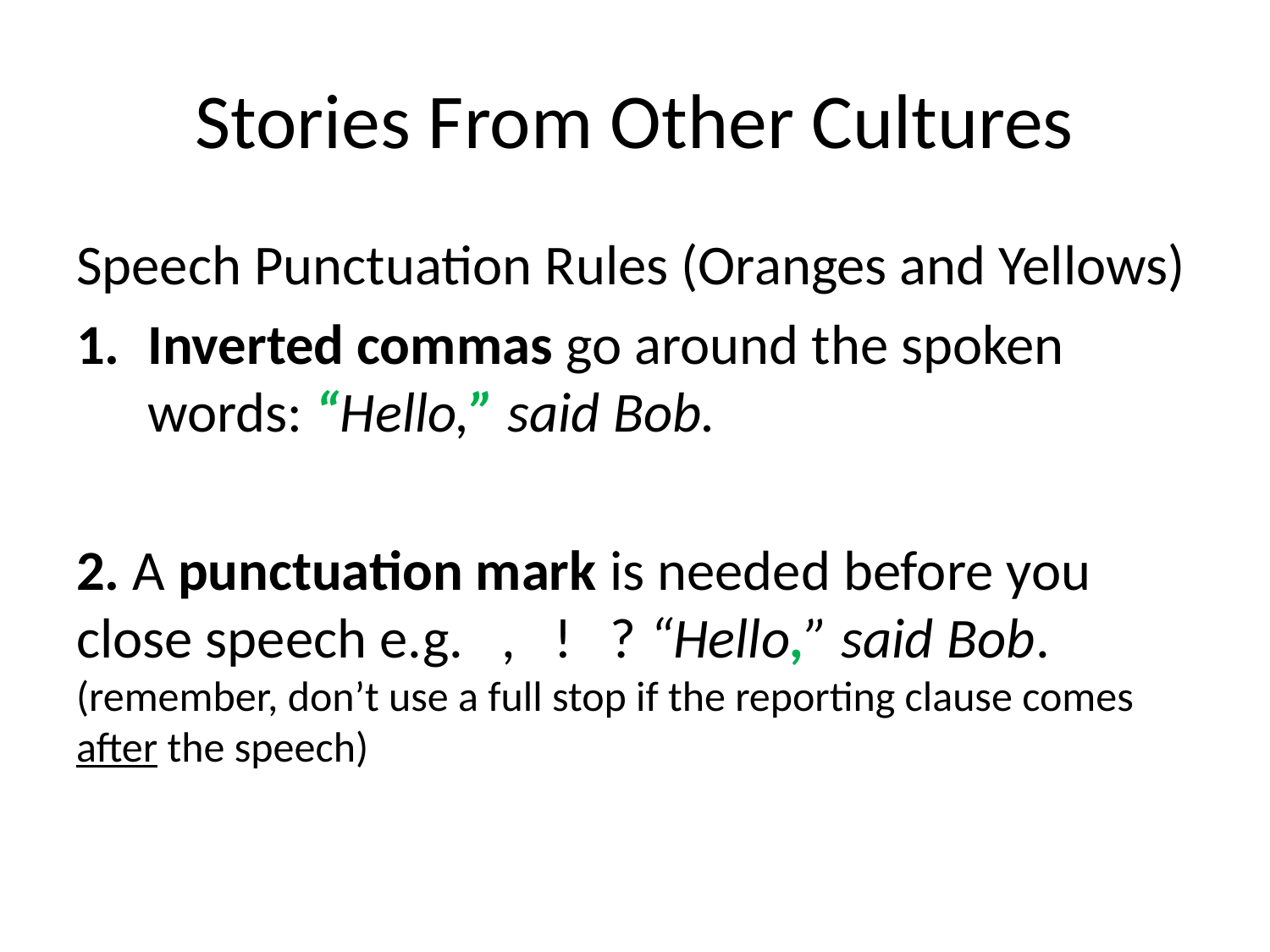

# Stories From Other Cultures
Speech Punctuation Rules (Oranges and Yellows)
Inverted commas go around the spoken words: “Hello,” said Bob.

2. A punctuation mark is needed before you close speech e.g.   ,   !   ? “Hello,” said Bob. (remember, don’t use a full stop if the reporting clause comes after the speech)